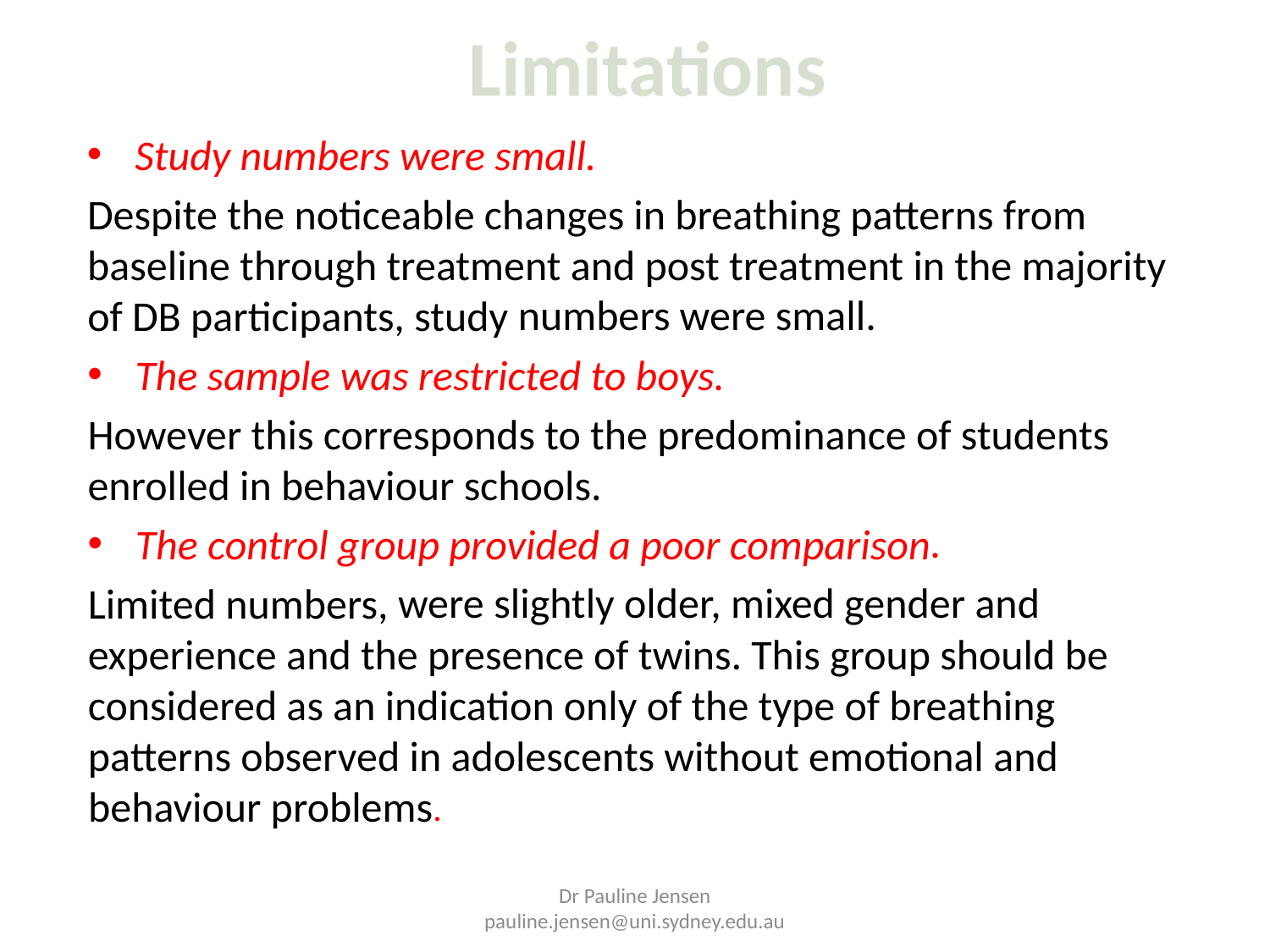

# Limitations
Study numbers were small.
Despite the noticeable changes in breathing patterns from baseline through treatment and post treatment in the majority of DB participants, study numbers were small.
The sample was restricted to boys.
However this corresponds to the predominance of students enrolled in behaviour schools.
The control group provided a poor comparison.
Limited numbers, were slightly older, mixed gender and experience and the presence of twins. This group should be considered as an indication only of the type of breathing patterns observed in adolescents without emotional and behaviour problems.
Dr Pauline Jensen pauline.jensen@uni.sydney.edu.au